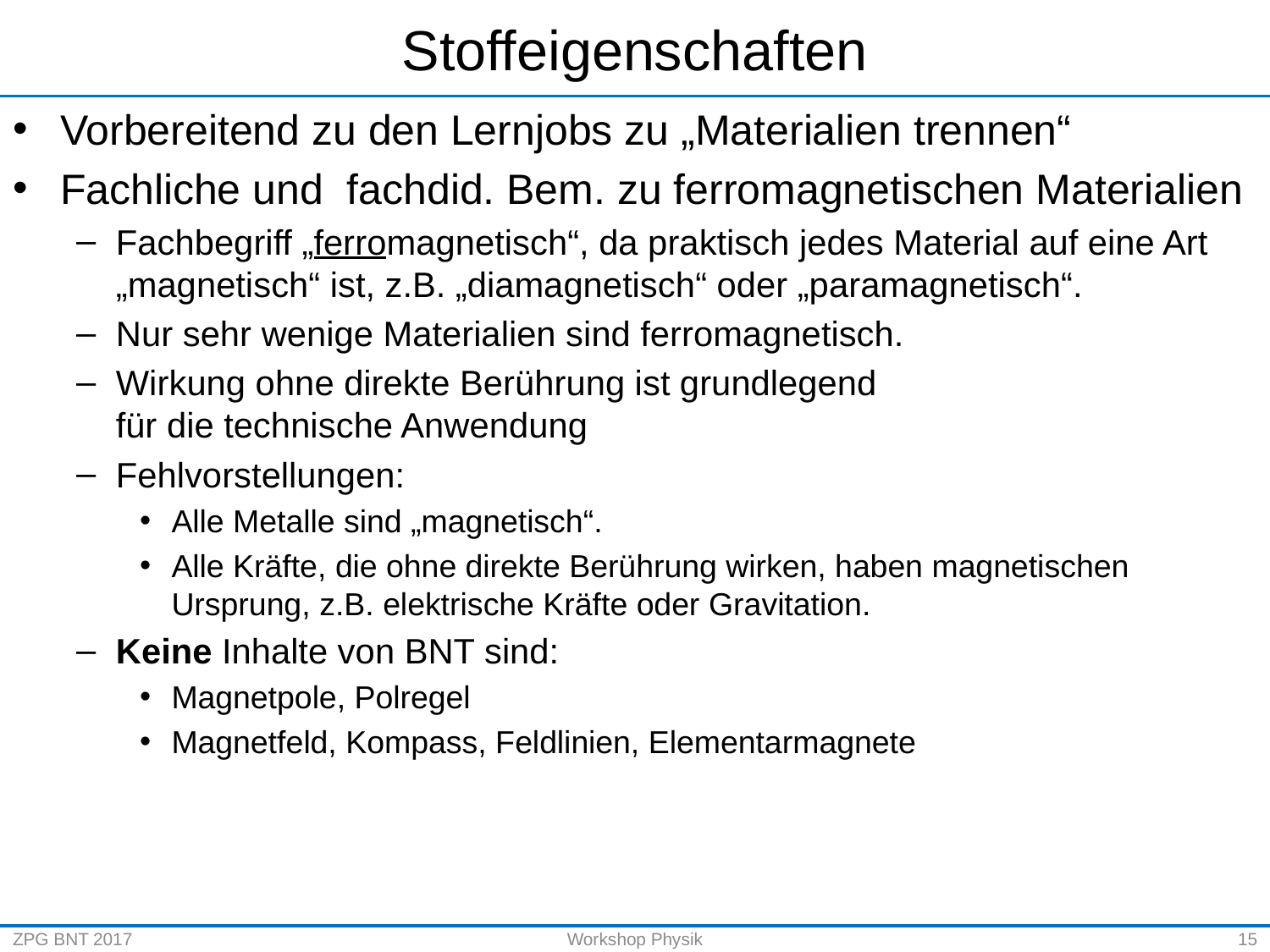

# Stoffeigenschaften
Vorbereitend zu den Lernjobs zu „Materialien trennen“
Fachliche und  fachdid. Bem. zu ferromagnetischen Materialien
Fachbegriff „ferromagnetisch“, da praktisch jedes Material auf eine Art „magnetisch“ ist, z.B. „diamagnetisch“ oder „paramagnetisch“.
Nur sehr wenige Materialien sind ferromagnetisch.
Wirkung ohne direkte Berührung ist grundlegend
für die technische Anwendung
Fehlvorstellungen:
Alle Metalle sind „magnetisch“.
Alle Kräfte, die ohne direkte Berührung wirken, haben magnetischen Ursprung, z.B. elektrische Kräfte oder Gravitation.
Keine Inhalte von BNT sind:
Magnetpole, Polregel
Magnetfeld, Kompass, Feldlinien, Elementarmagnete
ZPG BNT 2017
Workshop Physik
15